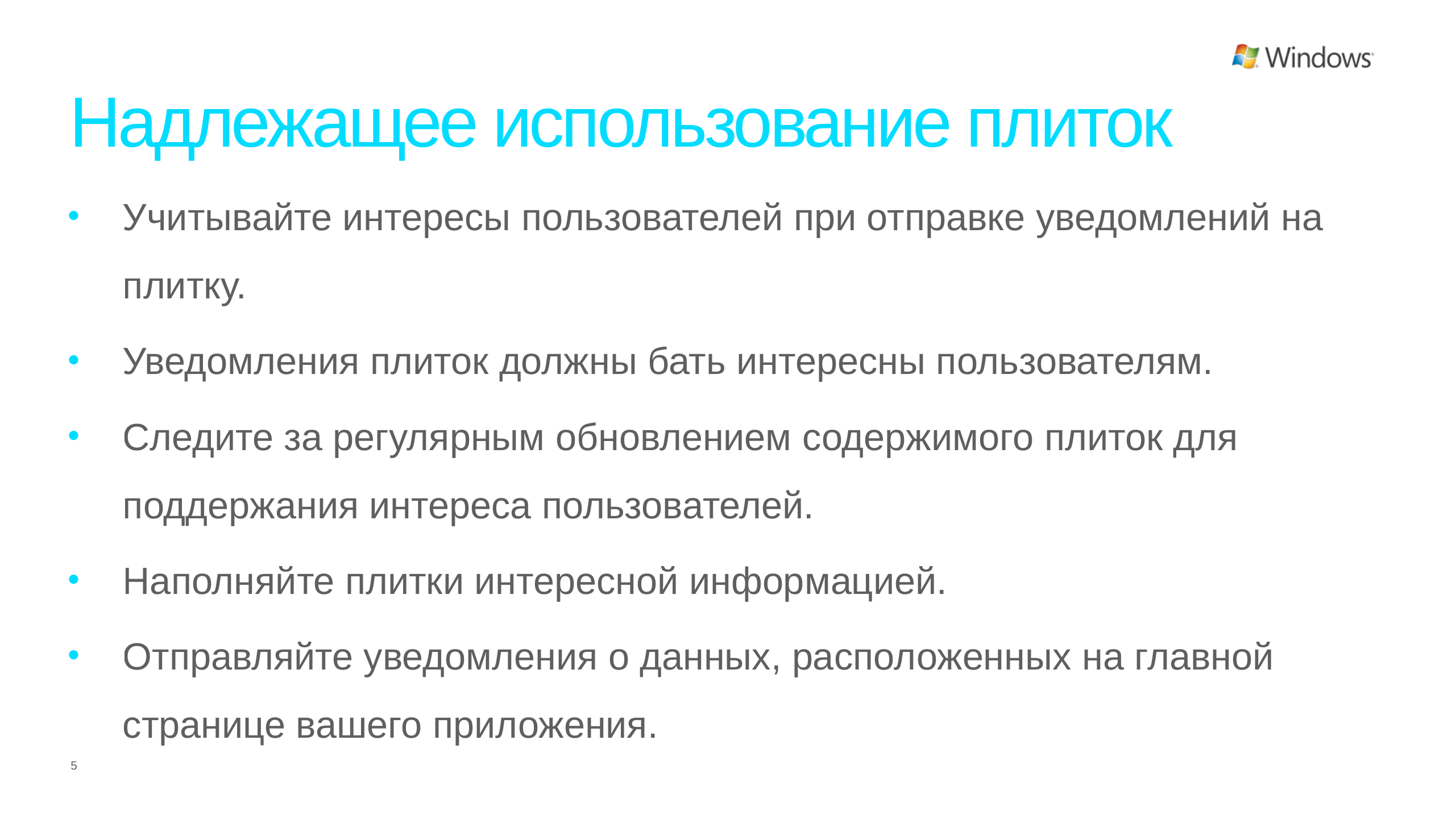

# Надлежащее использование плиток
Учитывайте интересы пользователей при отправке уведомлений на плитку.
Уведомления плиток должны бать интересны пользователям.
Следите за регулярным обновлением содержимого плиток для поддержания интереса пользователей.
Наполняйте плитки интересной информацией.
Отправляйте уведомления о данных, расположенных на главной странице вашего приложения.